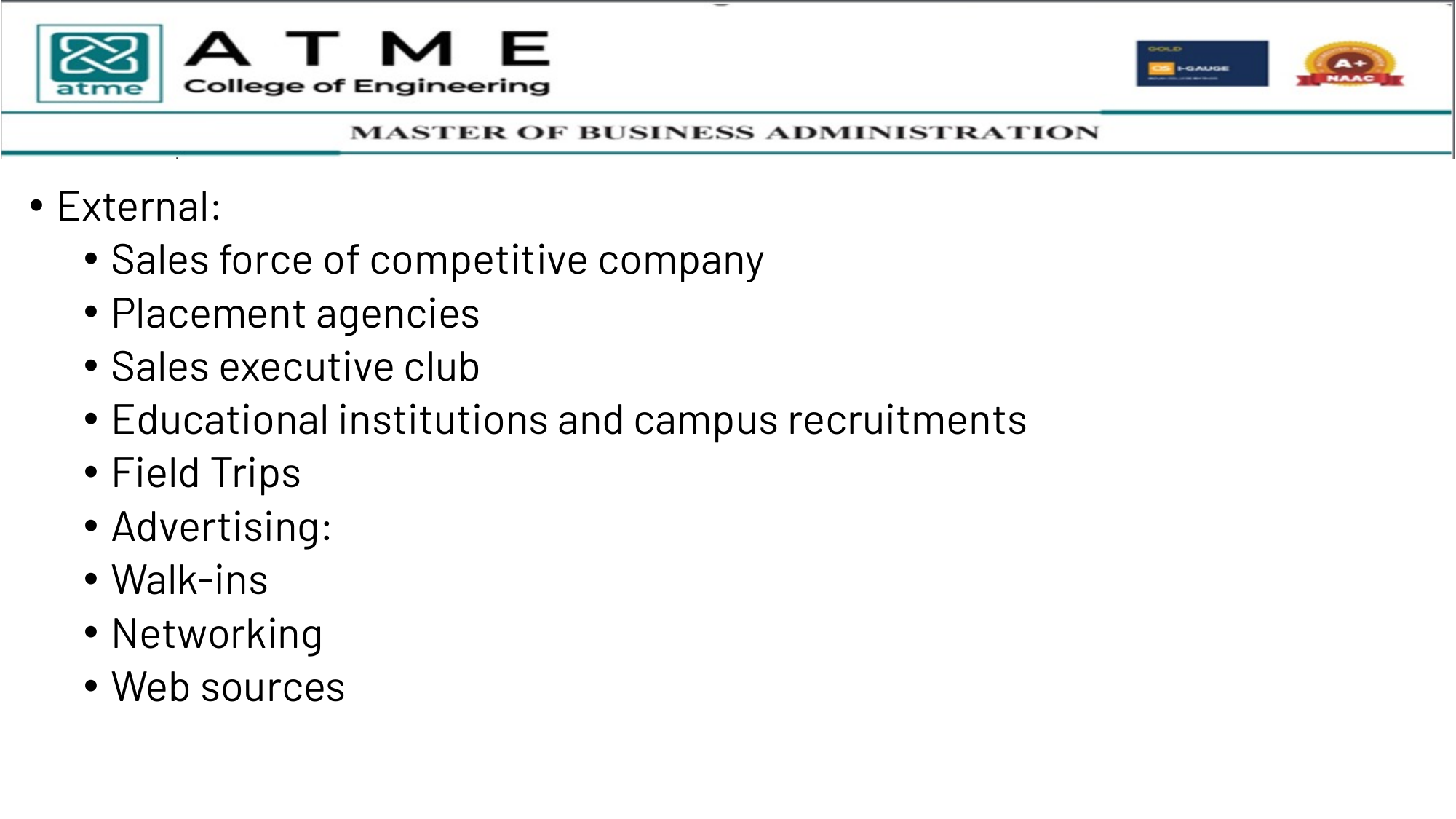

External:
Sales force of competitive company
Placement agencies
Sales executive club
Educational institutions and campus recruitments
Field Trips
Advertising:
Walk-ins
Networking
Web sources